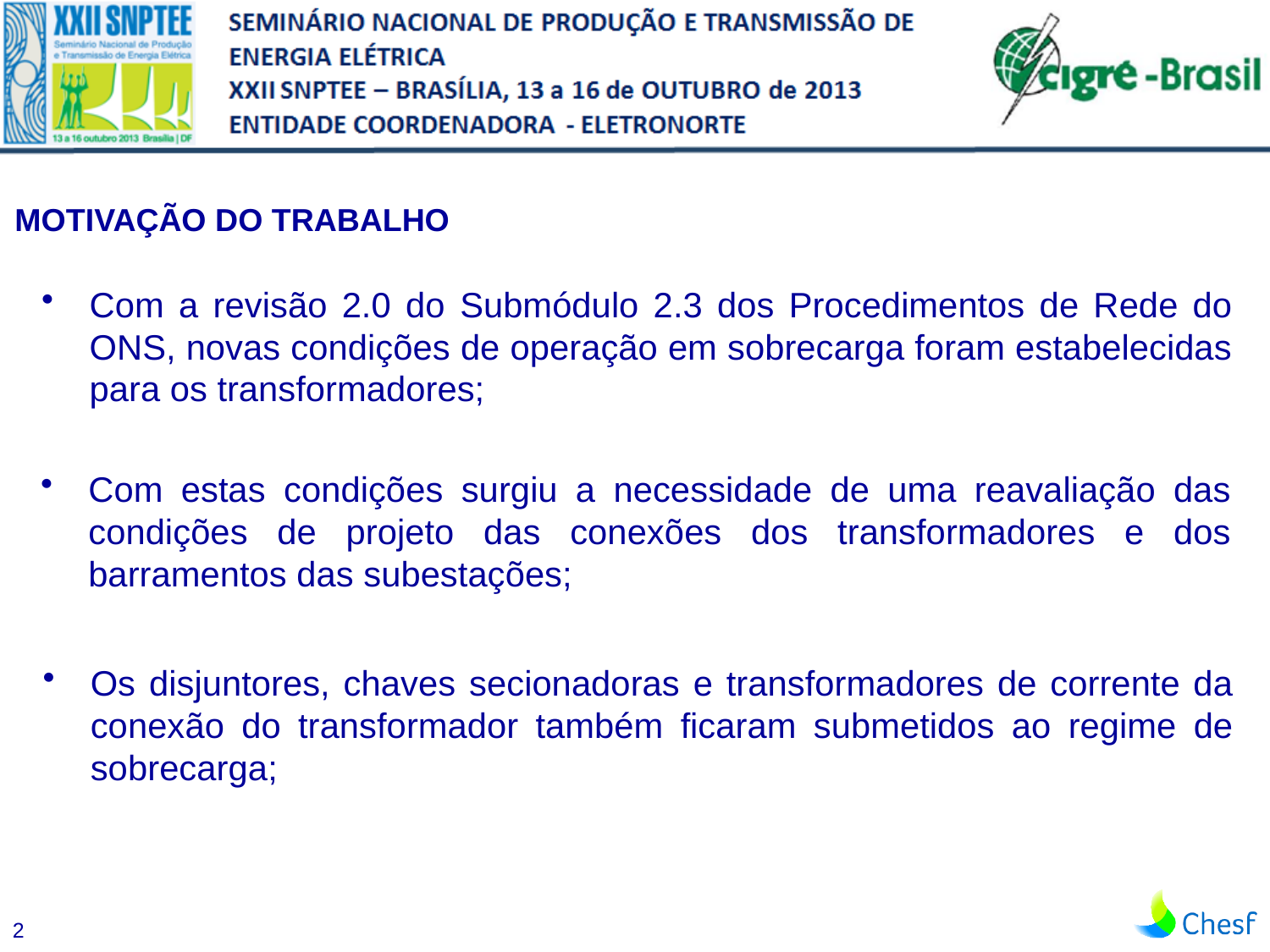

| Motivação do Trabalho |
| --- |
Com a revisão 2.0 do Submódulo 2.3 dos Procedimentos de Rede do ONS, novas condições de operação em sobrecarga foram estabelecidas para os transformadores;
Com estas condições surgiu a necessidade de uma reavaliação das condições de projeto das conexões dos transformadores e dos barramentos das subestações;
Os disjuntores, chaves secionadoras e transformadores de corrente da conexão do transformador também ficaram submetidos ao regime de sobrecarga;
2